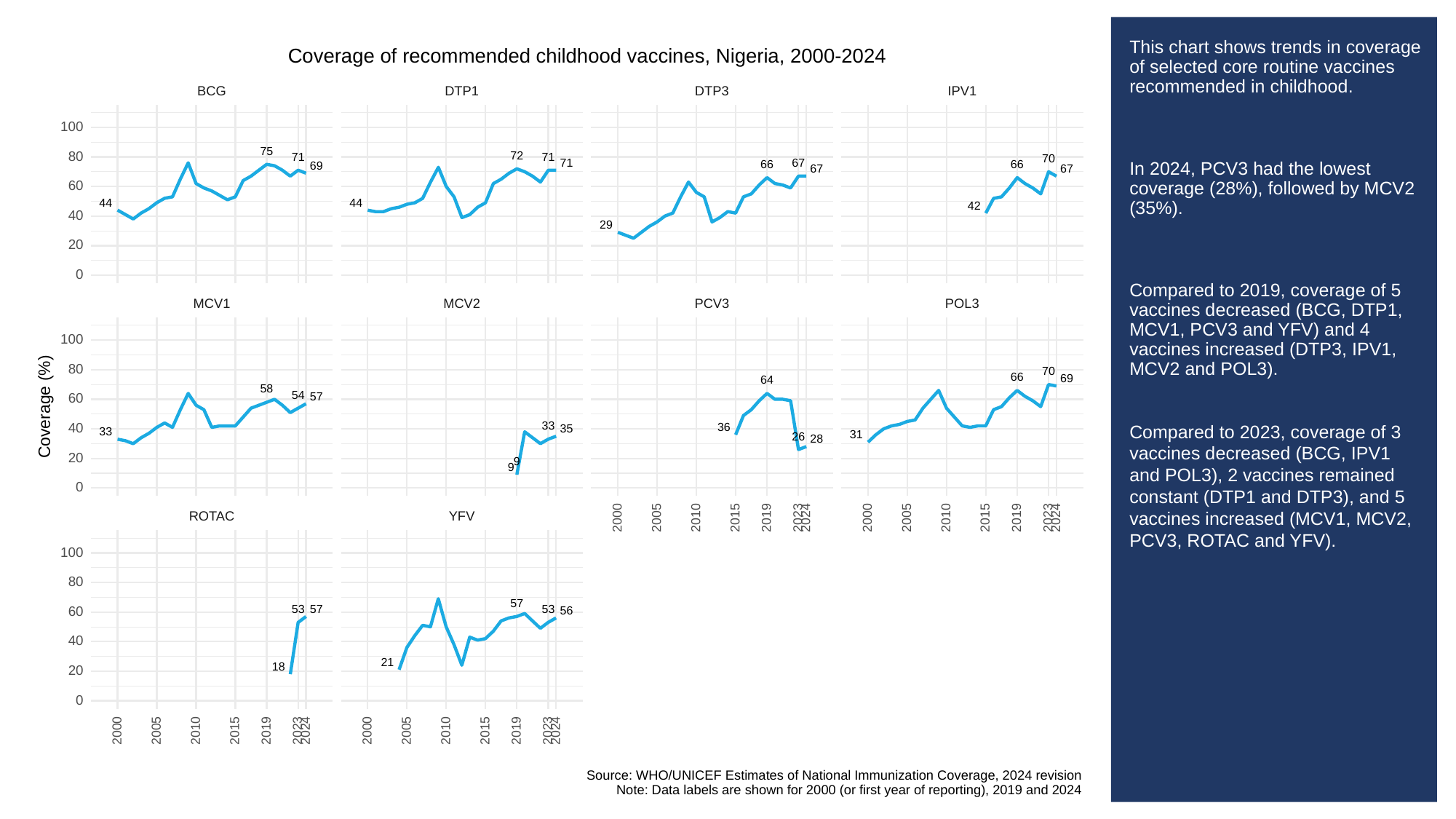

# This chart shows trends in coverage of selected core routine vaccines recommended in childhood.

In 2024, PCV3 had the lowest coverage (28%), followed by MCV2 (35%).

Compared to 2019, coverage of 5 vaccines decreased (BCG, DTP1, MCV1, PCV3 and YFV) and 4 vaccines increased (DTP3, IPV1, MCV2 and POL3).

Compared to 2023, coverage of 3 vaccines decreased (BCG, IPV1 and POL3), 2 vaccines remained constant (DTP1 and DTP3), and 5 vaccines increased (MCV1, MCV2, PCV3, ROTAC and YFV).

Coverage of recommended childhood vaccines, Nigeria, 2000-2024
BCG
DTP3
DTP1
IPV1

100

75
80
72
71
71
70

67
71
66
66
69

67
67

60

44
44

42
40

29

20

0

POL3
PCV3
MCV1
MCV2

100

80
70

66
69
64

58
54
57

60
Coverage (%)

33
36
40
35
33

31

26
28

20
9

9

0

ROTAC
YFV
2023
2023
2000
2005
2010
2015
2019
2024
2000
2005
2010
2015
2019
2024

100

80

57
53
53
57
56
60

40

21
18
20

0

2023
2023
2000
2005
2010
2015
2019
2024
2000
2005
2010
2015
2019
2024
Source: WHO/UNICEF Estimates of National Immunization Coverage, 2024 revision
Note: Data labels are shown for 2000 (or first year of reporting), 2019 and 2024